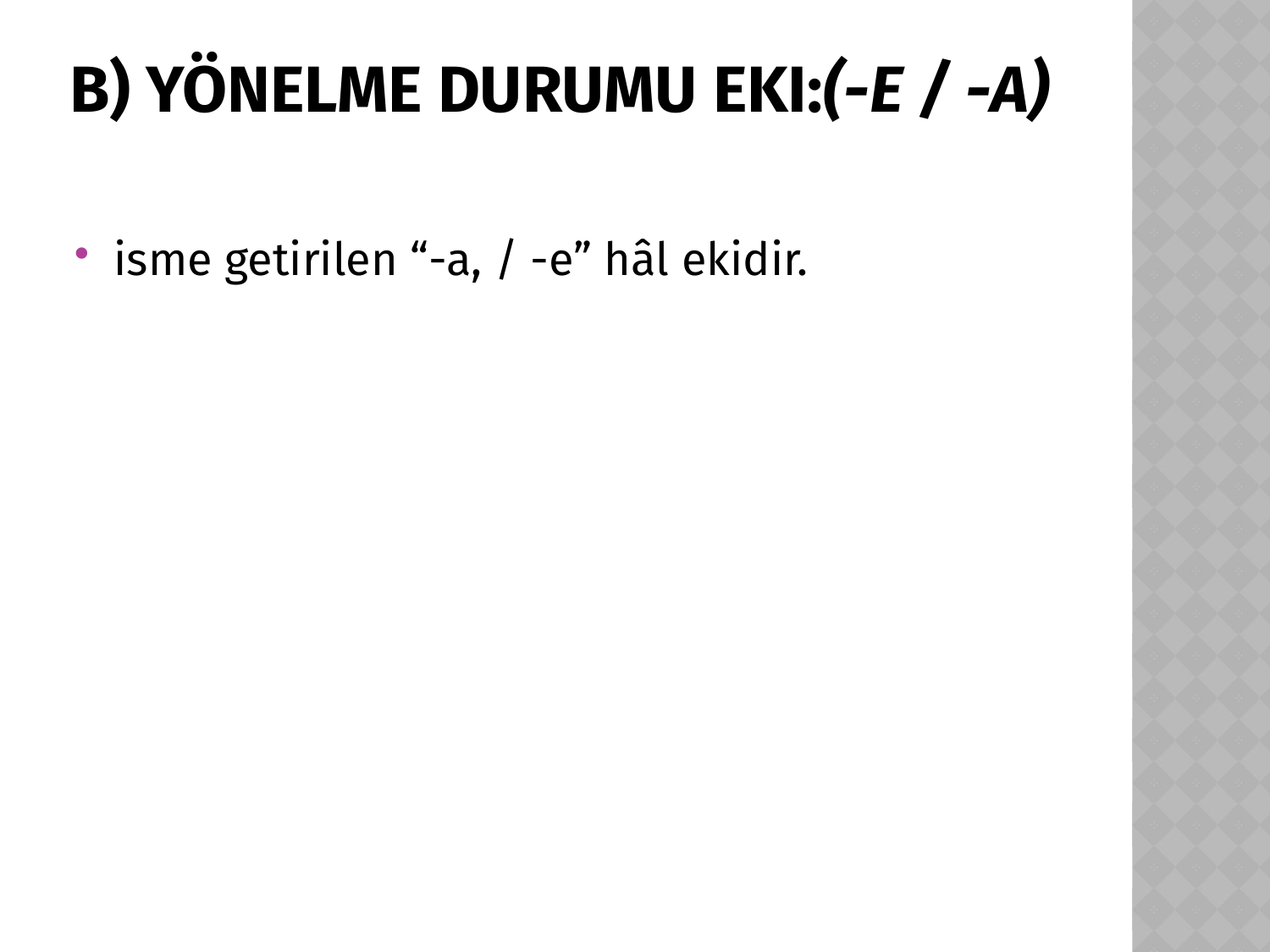

# b) Yönelme durumu eki:(-e / -a)
isme getirilen “-a, / -e” hâl ekidir.